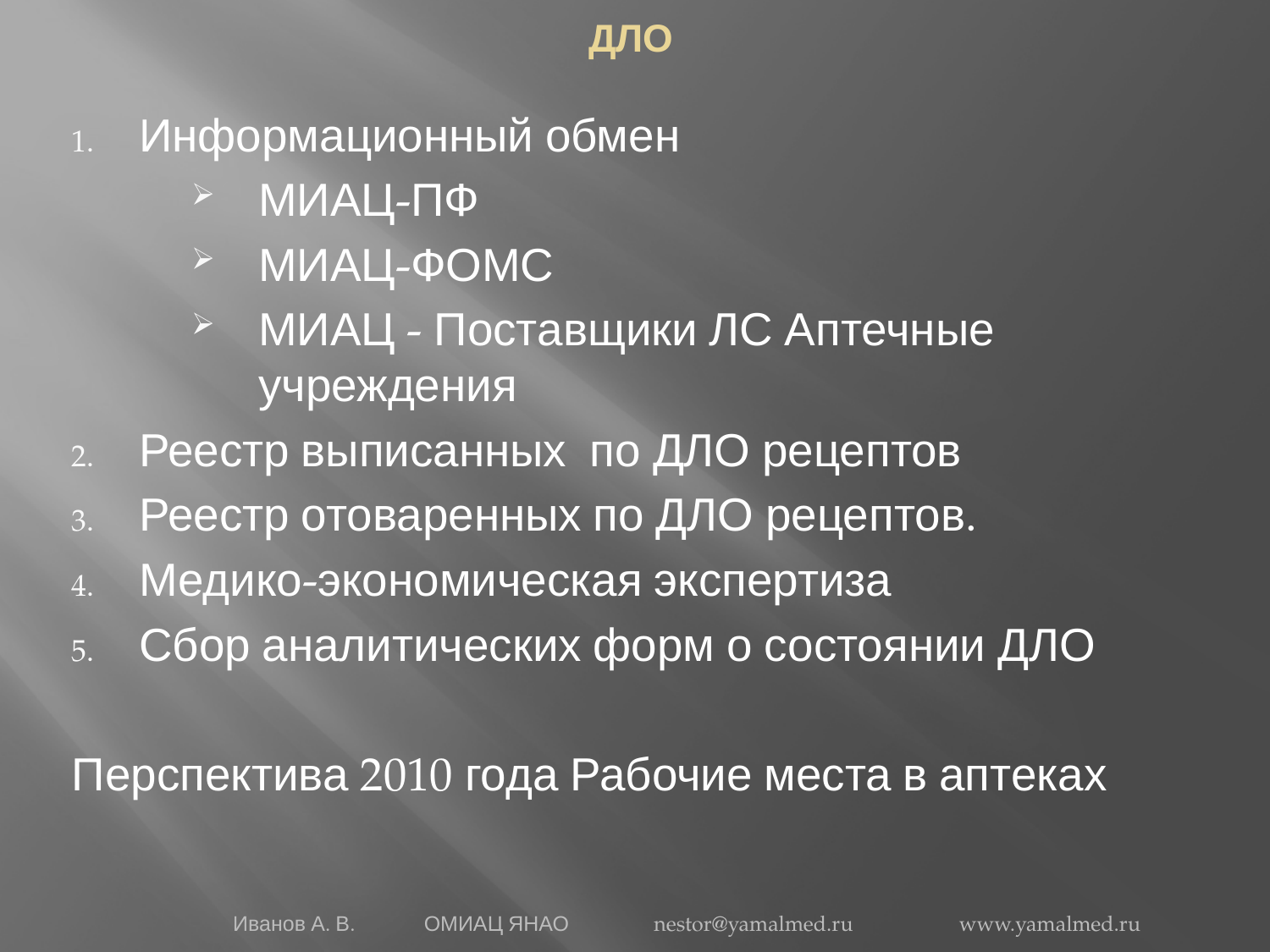

ДЛО
Информационный обмен
МИАЦ-ПФ
МИАЦ-ФОМС
МИАЦ - Поставщики ЛС Аптечные учреждения
Реестр выписанных  по ДЛО рецептов
Реестр отоваренных по ДЛО рецептов.
Медико-экономическая экспертиза
Сбор аналитических форм о состоянии ДЛО

Перспектива 2010 года Рабочие места в аптеках
Иванов А. В.             ОМИАЦ ЯНАО                nestor@yamalmed.ru                    www.yamalmed.ru